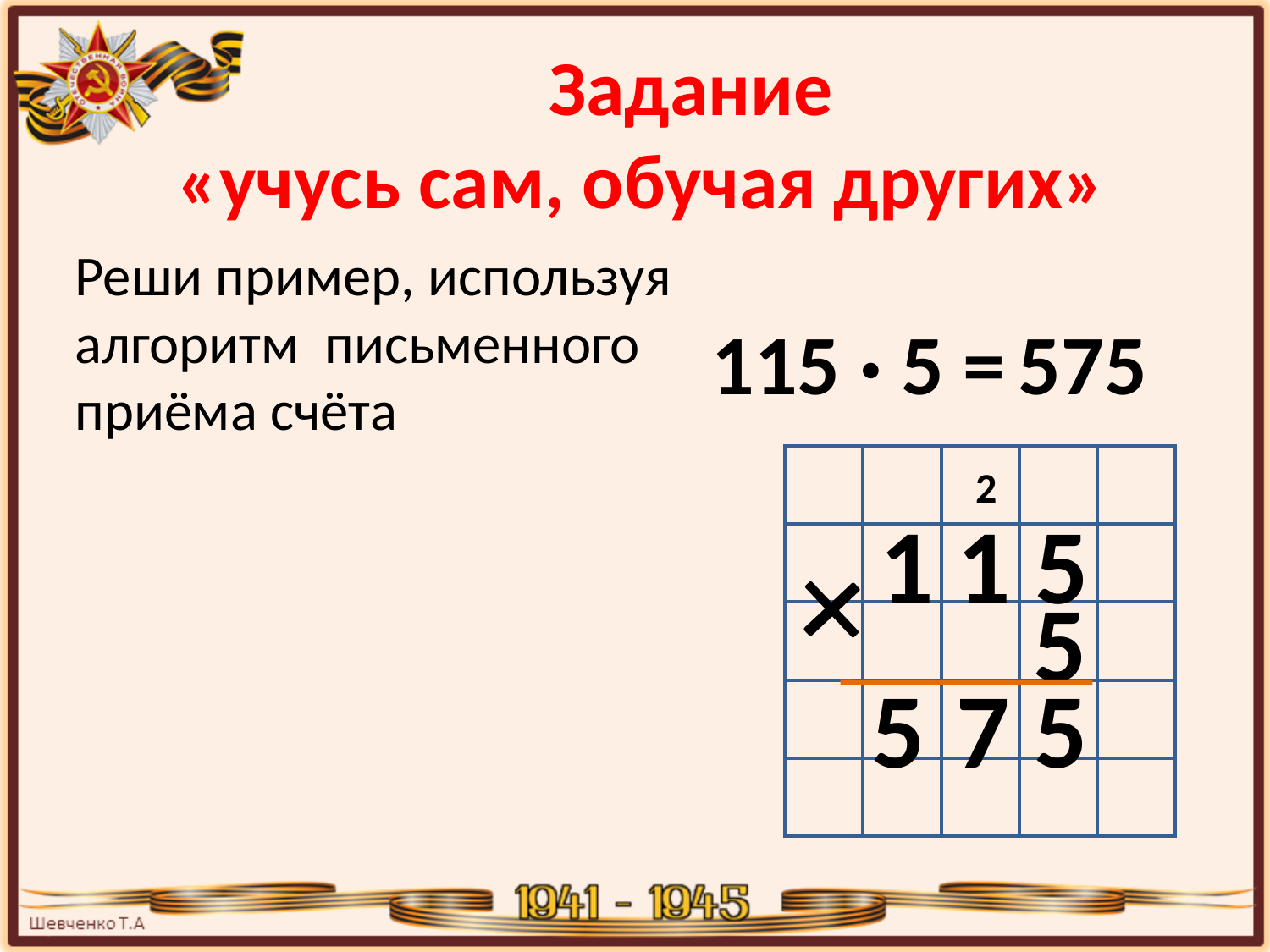

Задание
«учусь сам, обучая других»
Реши пример, используя алгоритм  письменного приёма счёта
115 · 5 =
575
|  |  |  |  |  |
| --- | --- | --- | --- | --- |
|  |  |  |  |  |
|  |  |  |  |  |
|  |  |  |  |  |
|  |  |  |  |  |
2
1 1 5
5

5
5
7